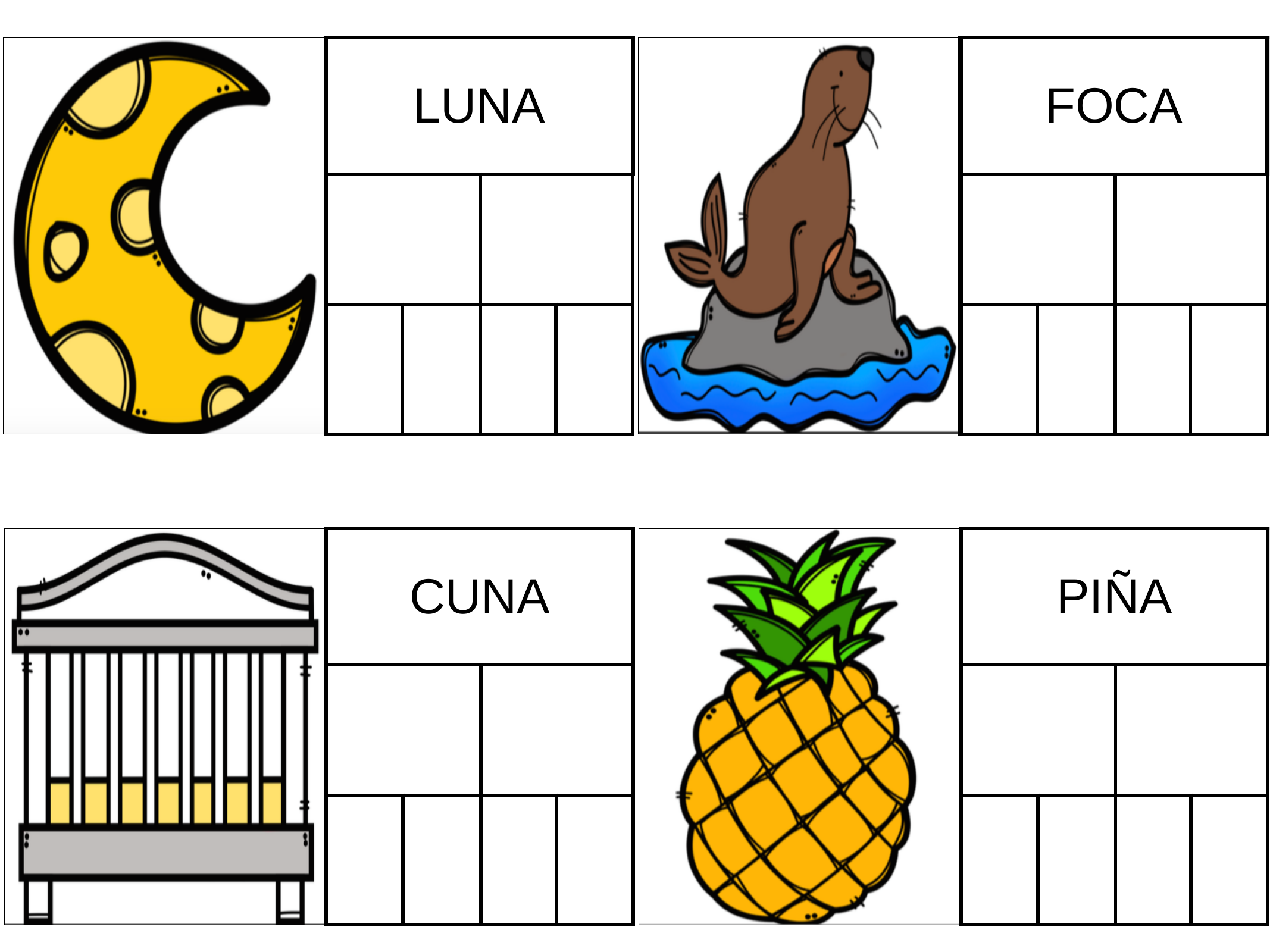

|  | LUNA |  |  |  |
| --- | --- | --- | --- | --- |
|  |  |  |  |  |
|  |  |  |  |  |
|  | FOCA |  |  |  |
| --- | --- | --- | --- | --- |
|  |  |  |  |  |
|  |  |  |  |  |
|  | CUNA |  |  |  |
| --- | --- | --- | --- | --- |
|  |  |  |  |  |
|  |  |  |  |  |
|  | PIÑA |  |  |  |
| --- | --- | --- | --- | --- |
|  |  |  |  |  |
|  |  |  |  |  |